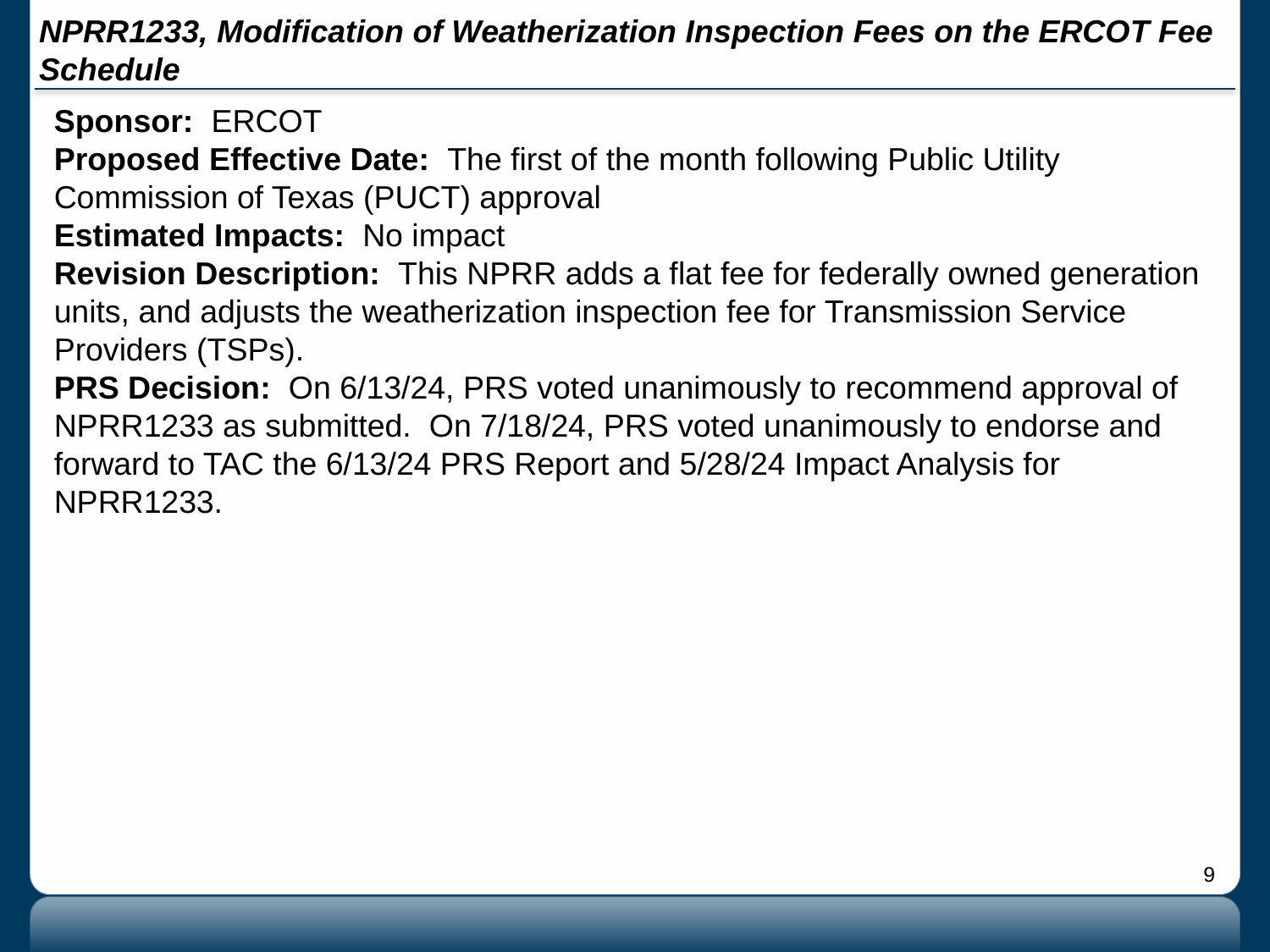

# NPRR1233, Modification of Weatherization Inspection Fees on the ERCOT Fee Schedule
Sponsor:  ERCOT
Proposed Effective Date:  The first of the month following Public Utility Commission of Texas (PUCT) approval
Estimated Impacts:  No impact
Revision Description:  This NPRR adds a flat fee for federally owned generation units, and adjusts the weatherization inspection fee for Transmission Service Providers (TSPs).
PRS Decision:  On 6/13/24, PRS voted unanimously to recommend approval of NPRR1233 as submitted.  On 7/18/24, PRS voted unanimously to endorse and forward to TAC the 6/13/24 PRS Report and 5/28/24 Impact Analysis for NPRR1233.